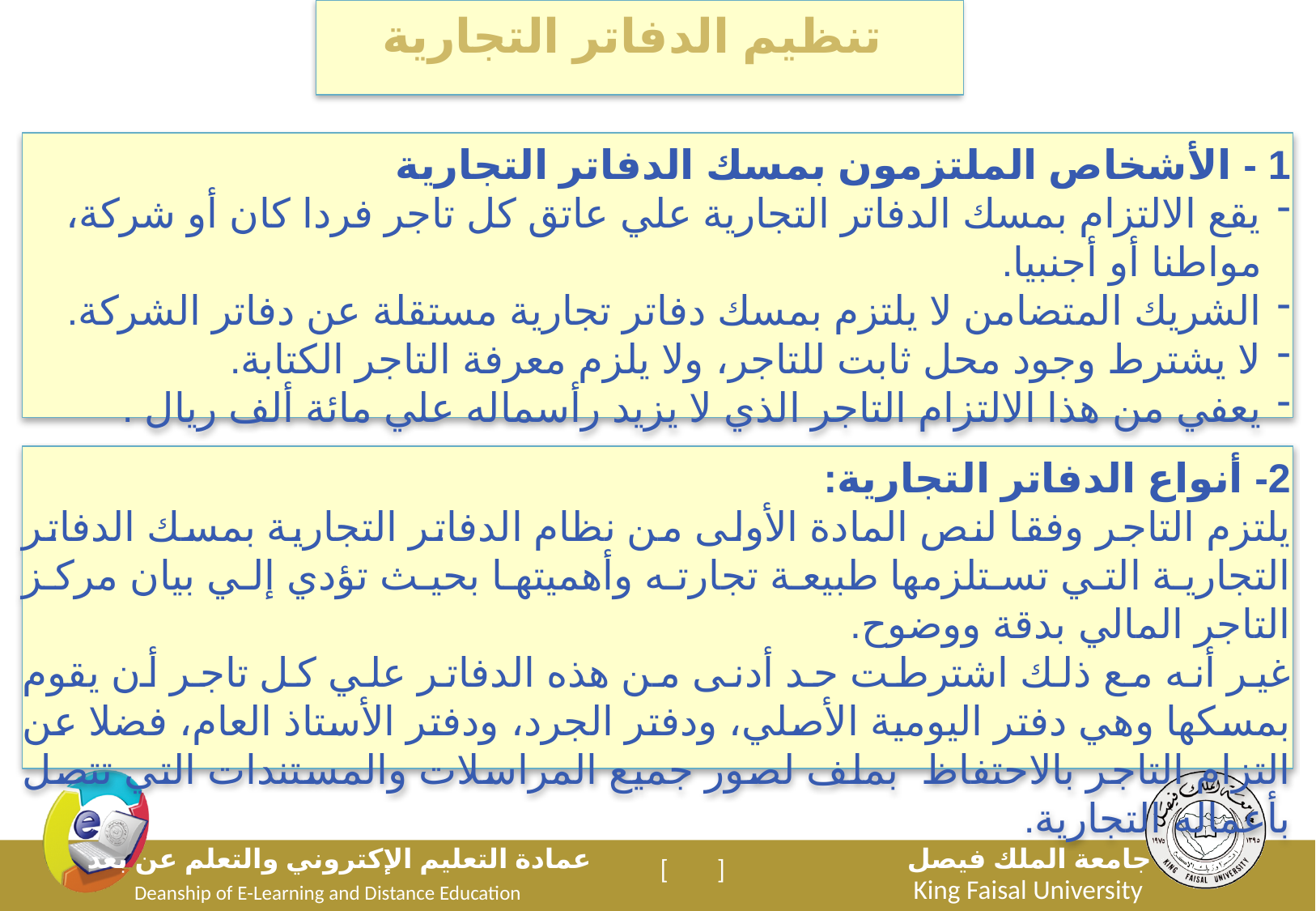

تنظيم الدفاتر التجارية
1 - الأشخاص الملتزمون بمسك الدفاتر التجارية
يقع الالتزام بمسك الدفاتر التجارية علي عاتق كل تاجر فردا كان أو شركة، مواطنا أو أجنبيا.
الشريك المتضامن لا يلتزم بمسك دفاتر تجارية مستقلة عن دفاتر الشركة.
لا يشترط وجود محل ثابت للتاجر، ولا يلزم معرفة التاجر الكتابة.
يعفي من هذا الالتزام التاجر الذي لا يزيد رأسماله علي مائة ألف ريال .

2- أنواع الدفاتر التجارية:
يلتزم التاجر وفقا لنص المادة الأولى من نظام الدفاتر التجارية بمسك الدفاتر التجارية التي تستلزمها طبيعة تجارته وأهميتها بحيث تؤدي إلي بيان مركز التاجر المالي بدقة ووضوح.
غير أنه مع ذلك اشترطت حد أدنى من هذه الدفاتر علي كل تاجر أن يقوم بمسكها وهي دفتر اليومية الأصلي، ودفتر الجرد، ودفتر الأستاذ العام، فضلا عن التزام التاجر بالاحتفاظ  بملف لصور جميع المراسلات والمستندات التي تتصل بأعماله التجارية.